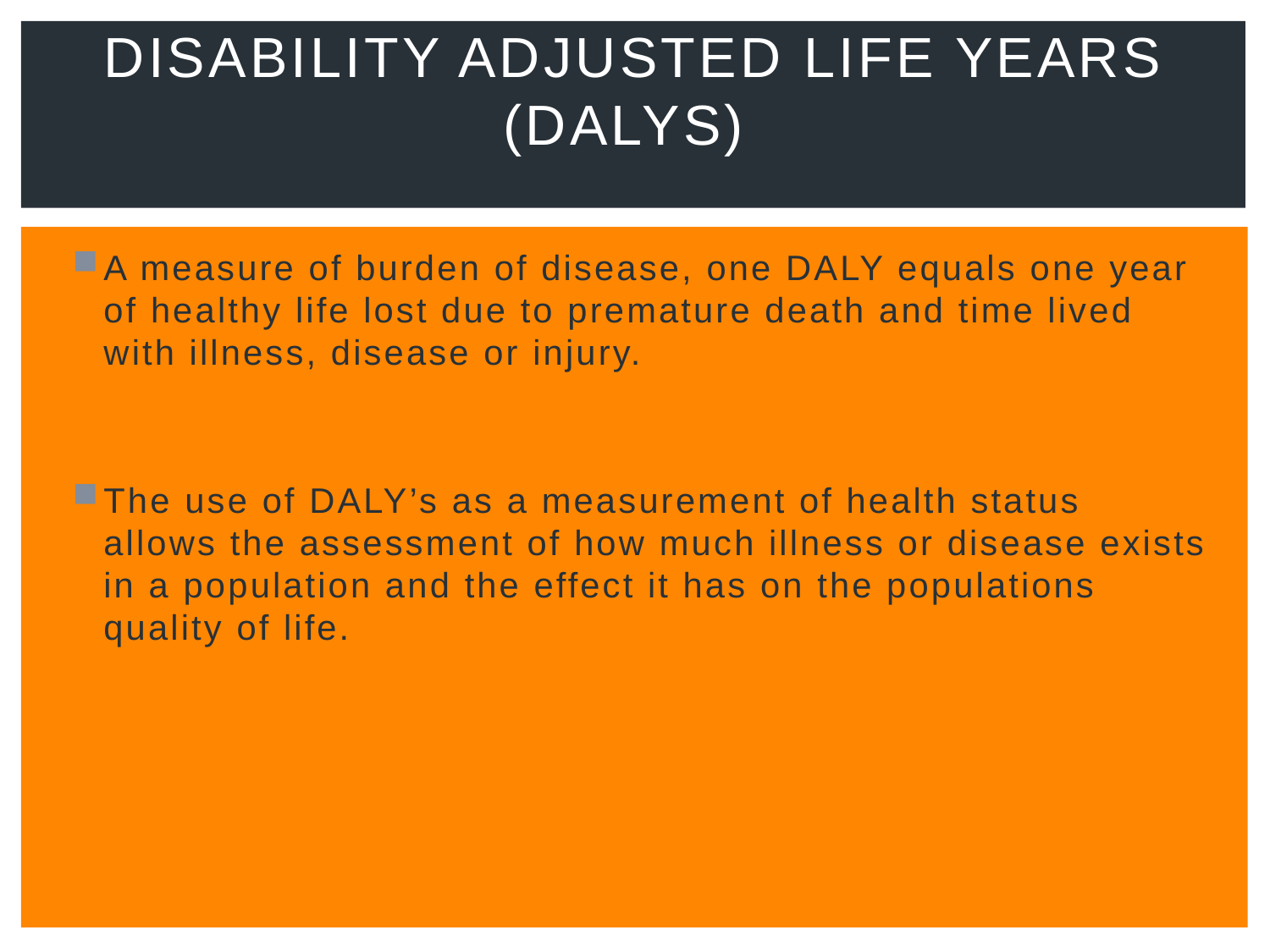

# Disability adjusted life years (DALYs)
A measure of burden of disease, one DALY equals one year of healthy life lost due to premature death and time lived with illness, disease or injury.

The use of DALY’s as a measurement of health status allows the assessment of how much illness or disease exists in a population and the effect it has on the populations quality of life.